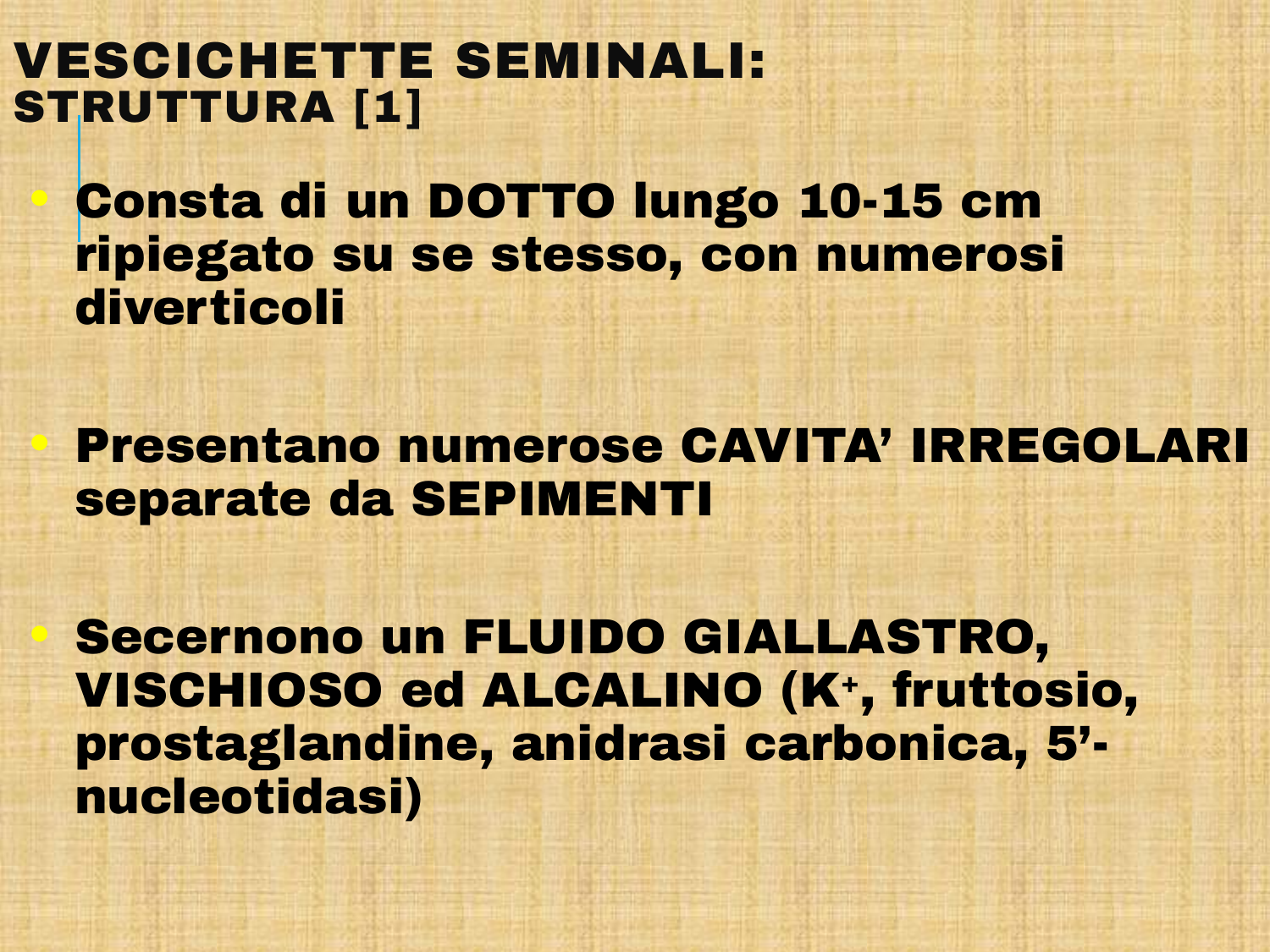

# VESCICHETTE SEMINALI: STRUTTURA [1]
Consta di un DOTTO lungo 10-15 cm ripiegato su se stesso, con numerosi diverticoli

Presentano numerose CAVITA’ IRREGOLARI separate da SEPIMENTI

Secernono un FLUIDO GIALLASTRO, VISCHIOSO ed ALCALINO (K+, fruttosio, prostaglandine, anidrasi carbonica, 5’-nucleotidasi)